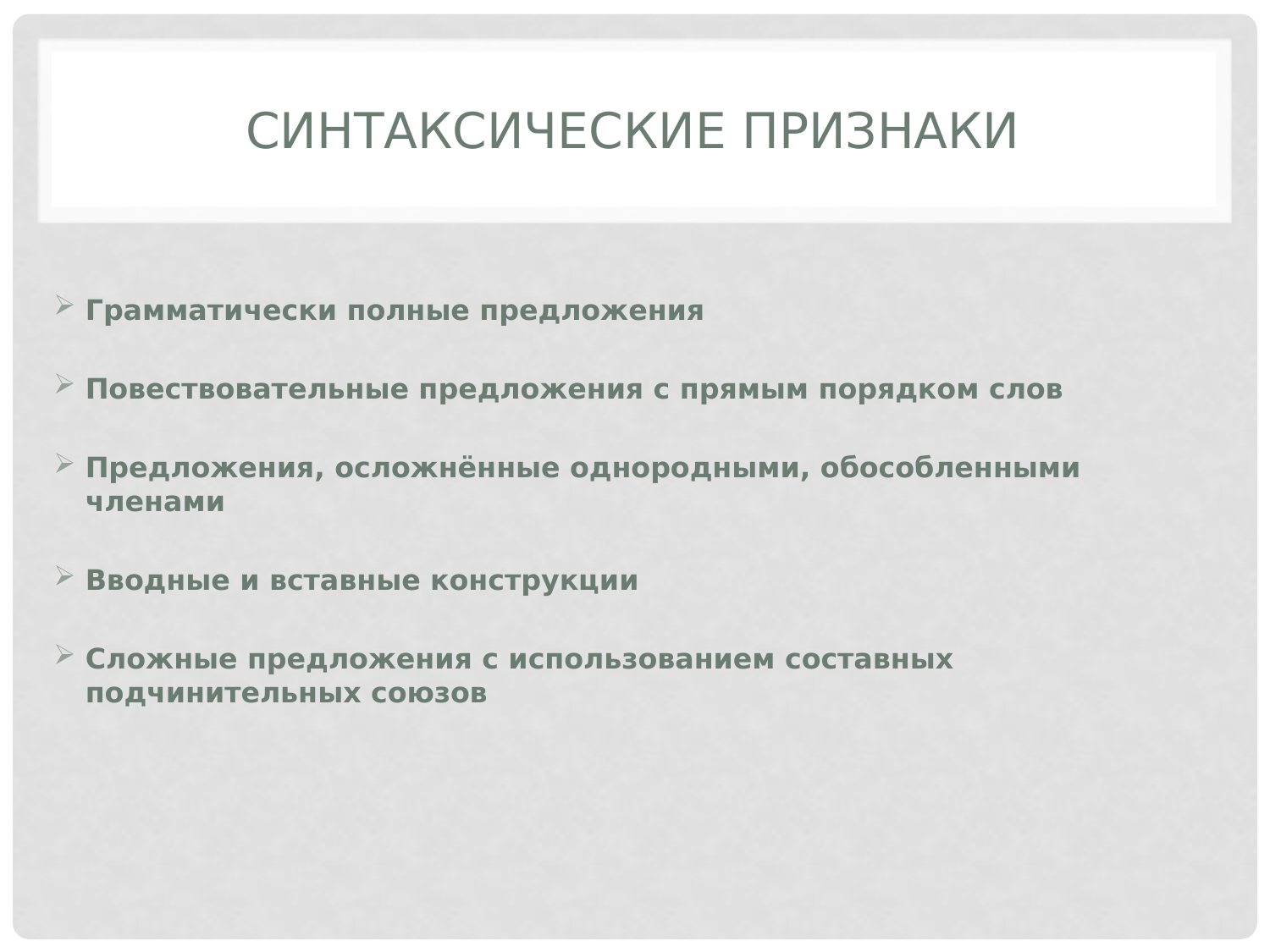

# СИНТАКСИЧЕСКИЕ ПРИЗНАКИ

Грамматически полные предложения

Повествовательные предложения с прямым порядком слов

Предложения, осложнённые однородными, обособленными членами

Вводные и вставные конструкции

Сложные предложения с использованием составных подчинительных союзов